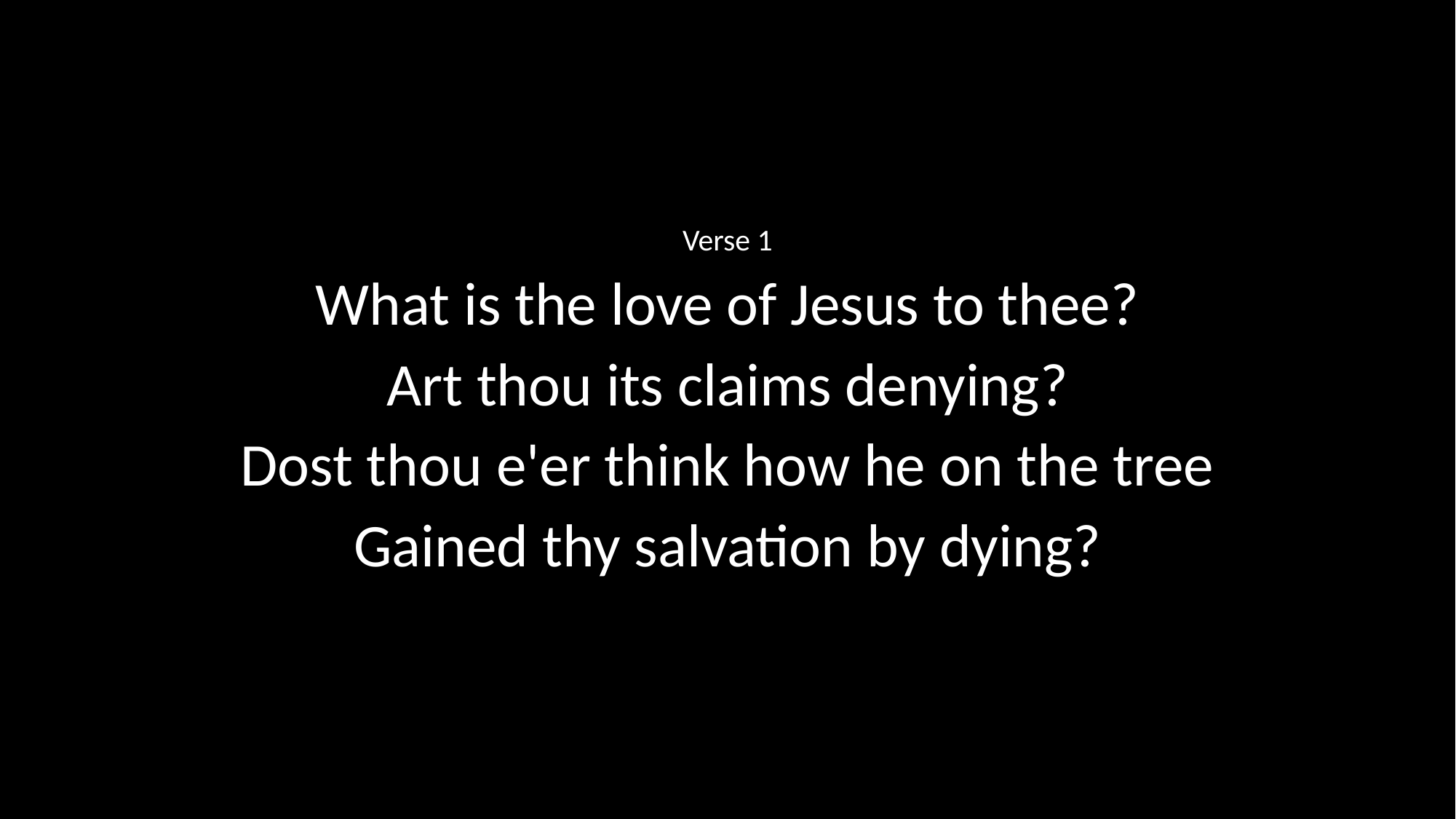

Verse 1
What is the love of Jesus to thee?
Art thou its claims denying?
Dost thou e'er think how he on the tree
Gained thy salvation by dying?